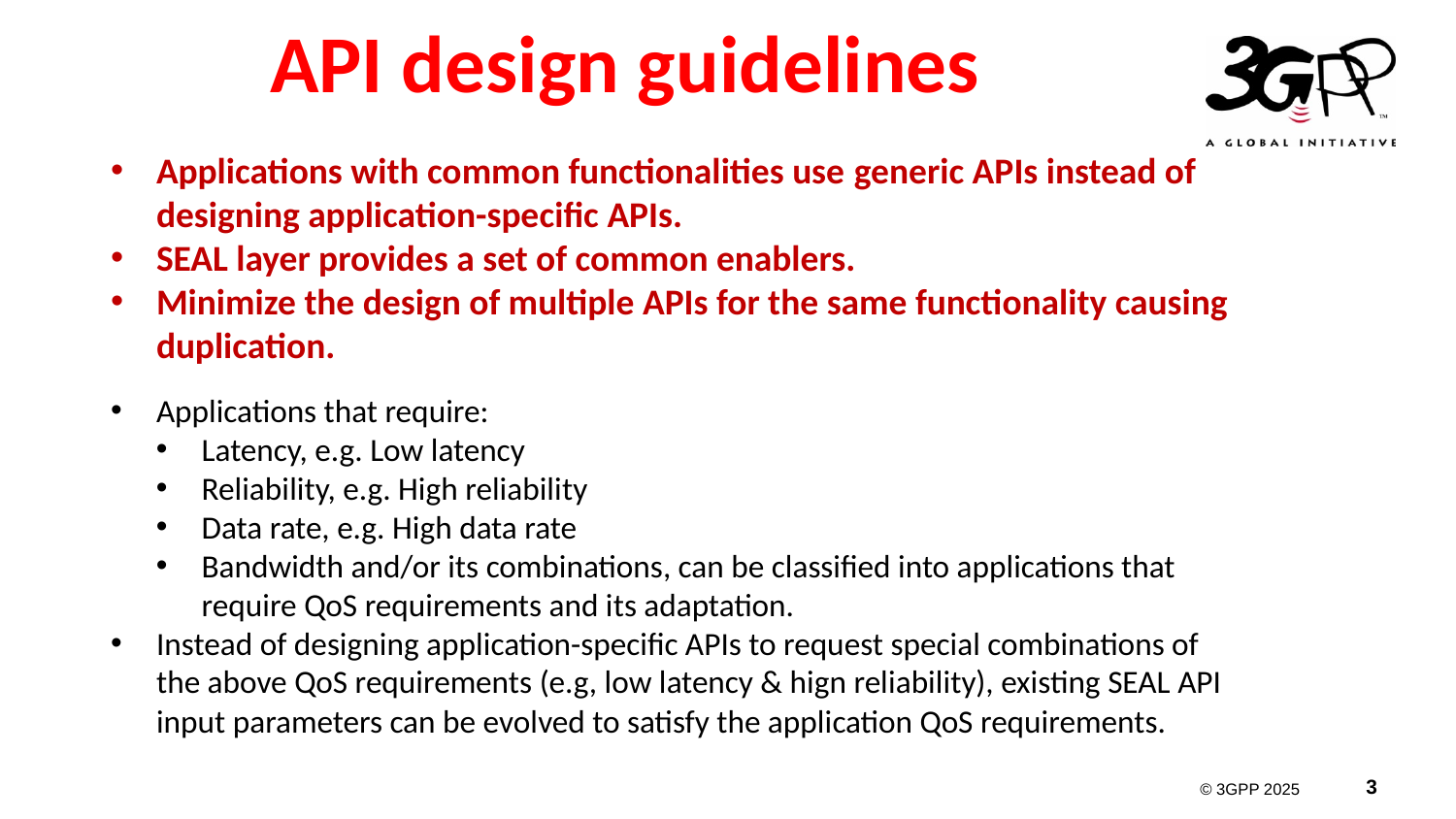

# API design guidelines
Applications with common functionalities use generic APIs instead of designing application-specific APIs.
SEAL layer provides a set of common enablers.
Minimize the design of multiple APIs for the same functionality causing duplication.

Applications that require:
Latency, e.g. Low latency
Reliability, e.g. High reliability
Data rate, e.g. High data rate
Bandwidth and/or its combinations, can be classified into applications that require QoS requirements and its adaptation.
Instead of designing application-specific APIs to request special combinations of the above QoS requirements (e.g, low latency & hign reliability), existing SEAL API input parameters can be evolved to satisfy the application QoS requirements.